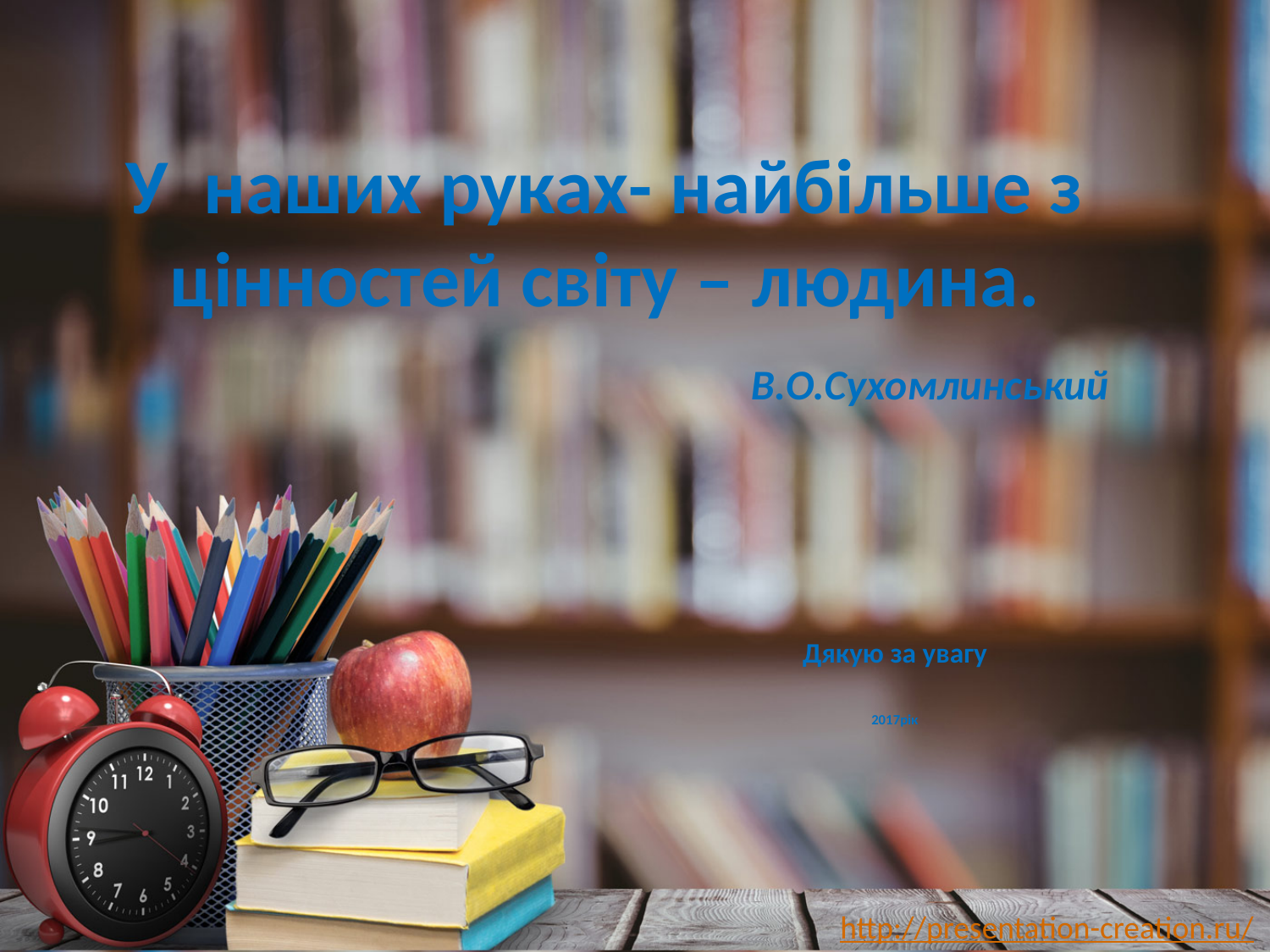

# У  наших руках- найбільше з цінностей світу – людина. В.О.Сухомлинський

Дякую за увагу

2017рік